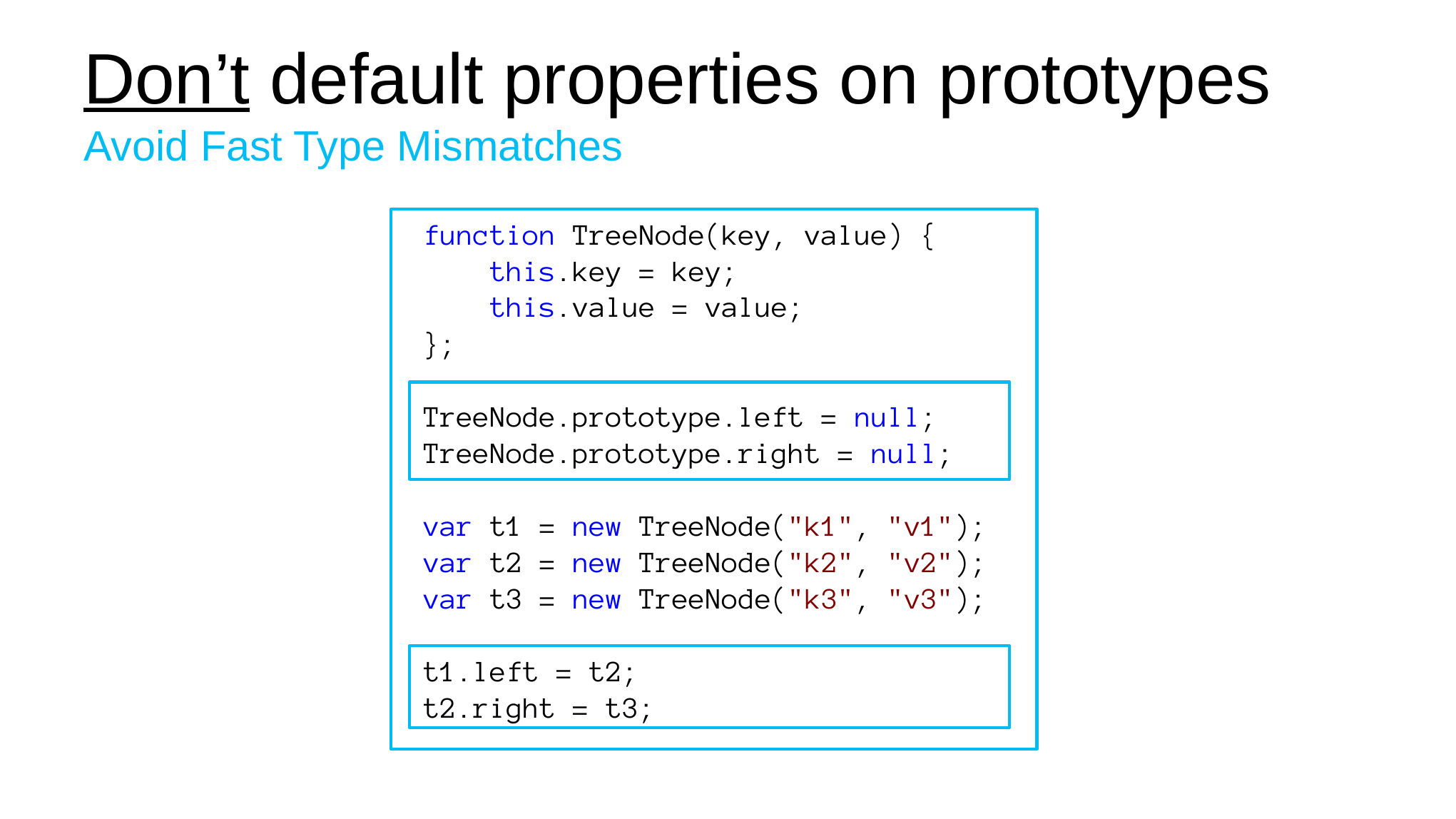

# Don’t default properties on prototypes Avoid Fast Type Mismatches
function TreeNode(key, value) {
    this.key = key;
    this.value = value;
};

TreeNode.prototype.left = null;
TreeNode.prototype.right = null;

var t1 = new TreeNode("k1", "v1");
var t2 = new TreeNode("k2", "v2");
var t3 = new TreeNode("k3", "v3");

t1.left = t2;
t2.right = t3;